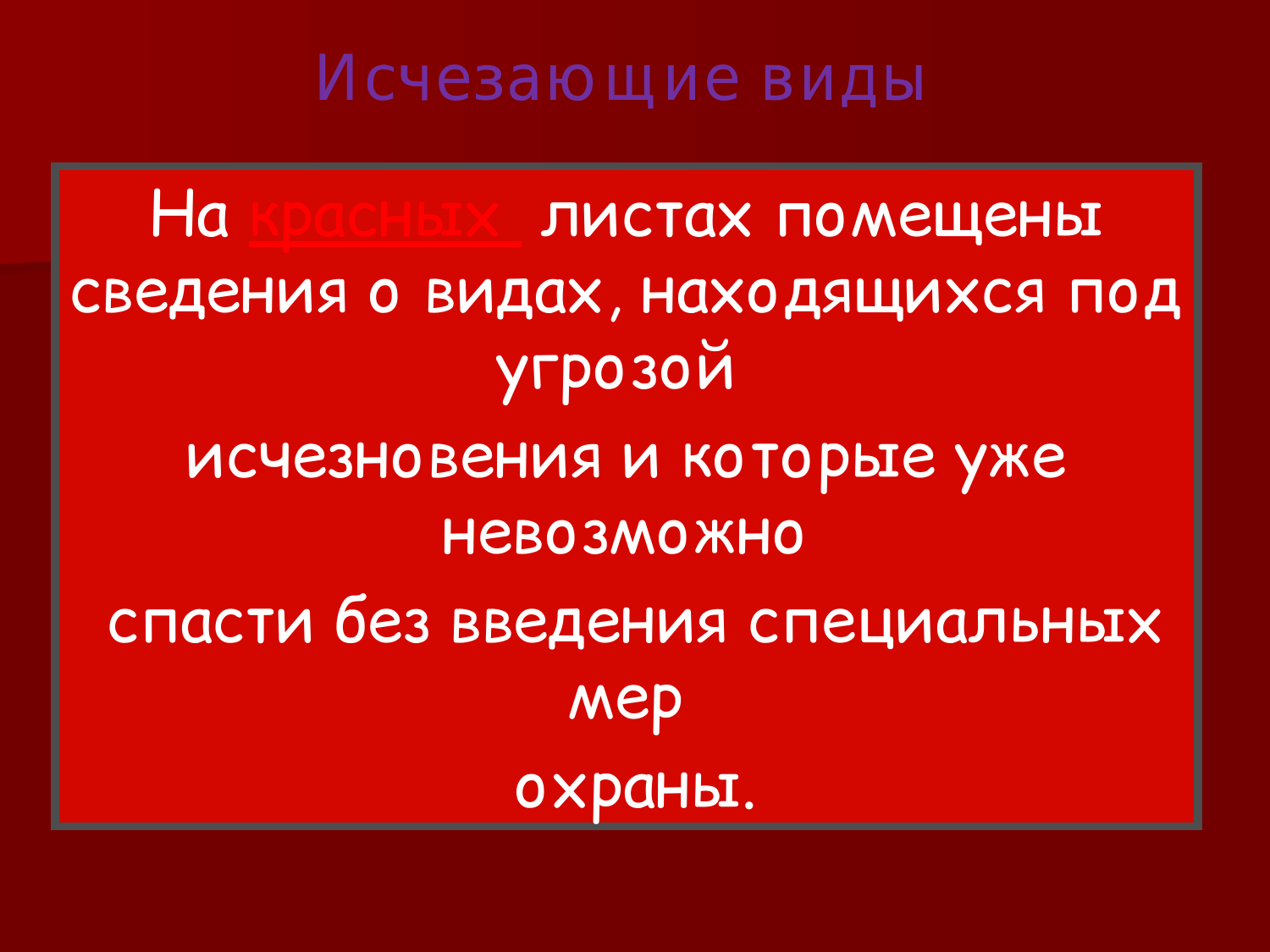

# Исчезающие виды
На красных  листах помещены сведения о видах, находящихся под угрозой
исчезновения и которые уже невозможно
 спасти без введения специальных мер
 охраны.